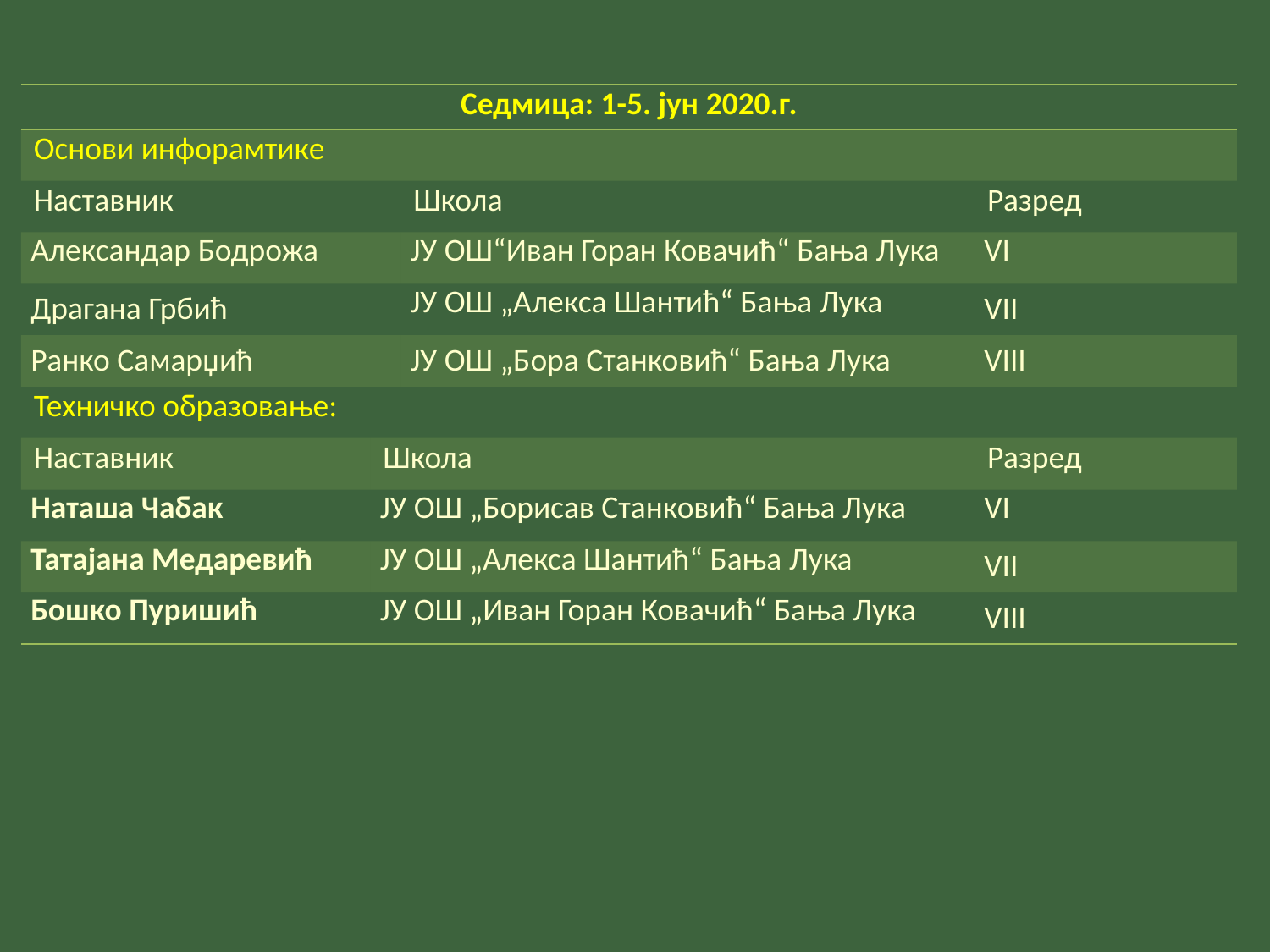

| Седмица: 1-5. јун 2020.г. |  |  |  |
| --- | --- | --- | --- |
| Основи инфорамтике |  |  |  |
| Наставник |  | Школа | Разред |
| Александар Бодрожа |  | ЈУ ОШ“Иван Горан Ковачић“ Бања Лука | VI |
| Драгана Грбић |  | ЈУ ОШ „Алекса Шантић“ Бања Лука | VII |
| Ранко Самарџић |  | ЈУ ОШ „Бора Станковић“ Бања Лука | VIII |
| Техничко образовање: |  |  |  |
| Наставник | Школа |  | Разред |
| Наташа Чабак | ЈУ ОШ „Борисав Станковић“ Бања Лука |  | VI |
| Татајана Медаревић | ЈУ ОШ „Алекса Шантић“ Бања Лука |  | VII |
| Бошко Пуришић | ЈУ ОШ „Иван Горан Ковачић“ Бања Лука |  | VIII |